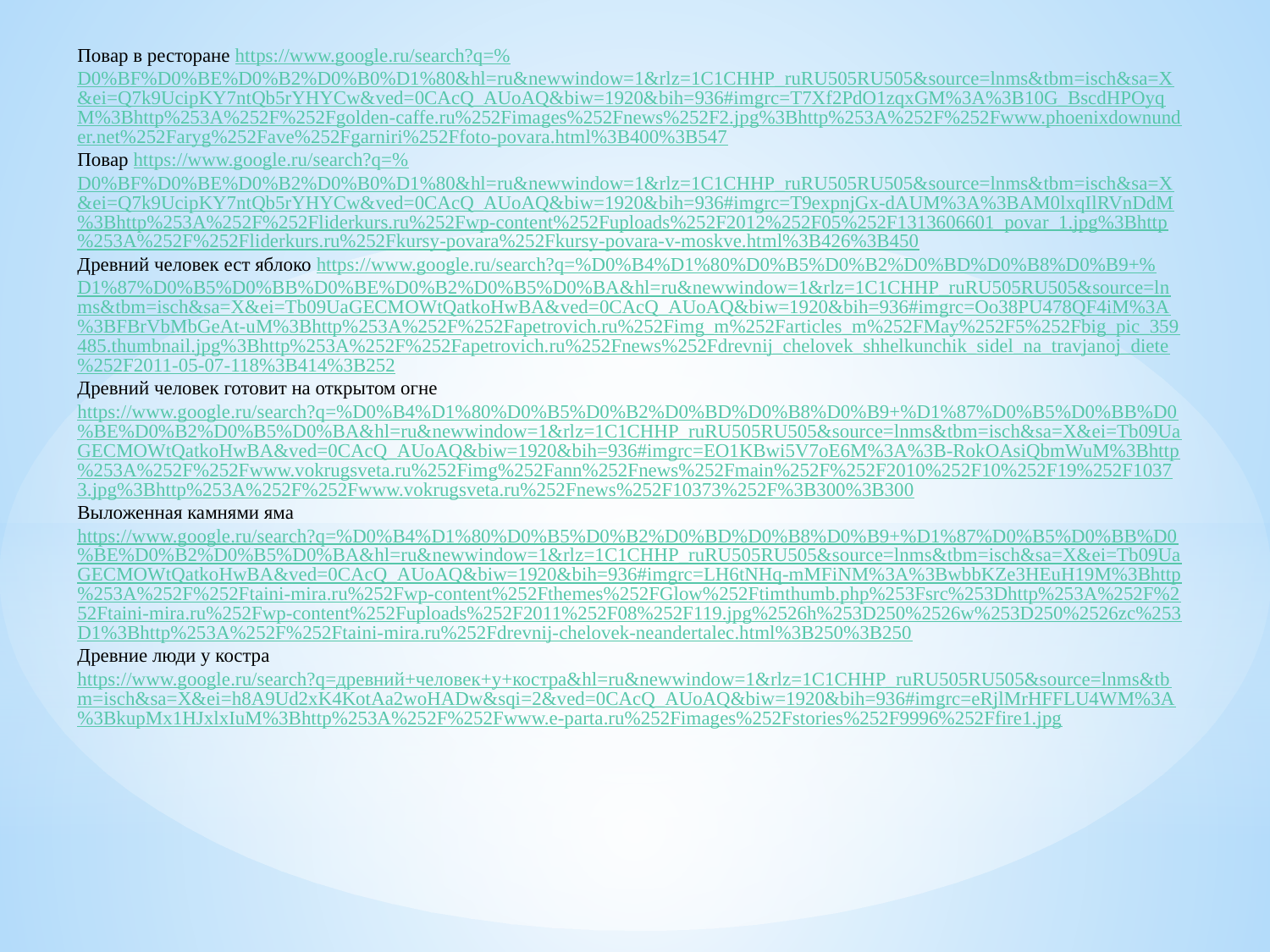

Повар в ресторане https://www.google.ru/search?q=%D0%BF%D0%BE%D0%B2%D0%B0%D1%80&hl=ru&newwindow=1&rlz=1C1CHHP_ruRU505RU505&source=lnms&tbm=isch&sa=X&ei=Q7k9UcipKY7ntQb5rYHYCw&ved=0CAcQ_AUoAQ&biw=1920&bih=936#imgrc=T7Xf2PdO1zqxGM%3A%3B10G_BscdHPOyqM%3Bhttp%253A%252F%252Fgolden-caffe.ru%252Fimages%252Fnews%252F2.jpg%3Bhttp%253A%252F%252Fwww.phoenixdownunder.net%252Faryg%252Fave%252Fgarniri%252Ffoto-povara.html%3B400%3B547
Повар https://www.google.ru/search?q=%D0%BF%D0%BE%D0%B2%D0%B0%D1%80&hl=ru&newwindow=1&rlz=1C1CHHP_ruRU505RU505&source=lnms&tbm=isch&sa=X&ei=Q7k9UcipKY7ntQb5rYHYCw&ved=0CAcQ_AUoAQ&biw=1920&bih=936#imgrc=T9expnjGx-dAUM%3A%3BAM0lxqIlRVnDdM%3Bhttp%253A%252F%252Fliderkurs.ru%252Fwp-content%252Fuploads%252F2012%252F05%252F1313606601_povar_1.jpg%3Bhttp%253A%252F%252Fliderkurs.ru%252Fkursy-povara%252Fkursy-povara-v-moskve.html%3B426%3B450
Древний человек ест яблоко https://www.google.ru/search?q=%D0%B4%D1%80%D0%B5%D0%B2%D0%BD%D0%B8%D0%B9+%D1%87%D0%B5%D0%BB%D0%BE%D0%B2%D0%B5%D0%BA&hl=ru&newwindow=1&rlz=1C1CHHP_ruRU505RU505&source=lnms&tbm=isch&sa=X&ei=Tb09UaGECMOWtQatkoHwBA&ved=0CAcQ_AUoAQ&biw=1920&bih=936#imgrc=Oo38PU478QF4iM%3A%3BFBrVbMbGeAt-uM%3Bhttp%253A%252F%252Fapetrovich.ru%252Fimg_m%252Farticles_m%252FMay%252F5%252Fbig_pic_359485.thumbnail.jpg%3Bhttp%253A%252F%252Fapetrovich.ru%252Fnews%252Fdrevnij_chelovek_shhelkunchik_sidel_na_travjanoj_diete%252F2011-05-07-118%3B414%3B252
Древний человек готовит на открытом огне https://www.google.ru/search?q=%D0%B4%D1%80%D0%B5%D0%B2%D0%BD%D0%B8%D0%B9+%D1%87%D0%B5%D0%BB%D0%BE%D0%B2%D0%B5%D0%BA&hl=ru&newwindow=1&rlz=1C1CHHP_ruRU505RU505&source=lnms&tbm=isch&sa=X&ei=Tb09UaGECMOWtQatkoHwBA&ved=0CAcQ_AUoAQ&biw=1920&bih=936#imgrc=EO1KBwi5V7oE6M%3A%3B-RokOAsiQbmWuM%3Bhttp%253A%252F%252Fwww.vokrugsveta.ru%252Fimg%252Fann%252Fnews%252Fmain%252F%252F2010%252F10%252F19%252F10373.jpg%3Bhttp%253A%252F%252Fwww.vokrugsveta.ru%252Fnews%252F10373%252F%3B300%3B300
Выложенная камнями яма https://www.google.ru/search?q=%D0%B4%D1%80%D0%B5%D0%B2%D0%BD%D0%B8%D0%B9+%D1%87%D0%B5%D0%BB%D0%BE%D0%B2%D0%B5%D0%BA&hl=ru&newwindow=1&rlz=1C1CHHP_ruRU505RU505&source=lnms&tbm=isch&sa=X&ei=Tb09UaGECMOWtQatkoHwBA&ved=0CAcQ_AUoAQ&biw=1920&bih=936#imgrc=LH6tNHq-mMFiNM%3A%3BwbbKZe3HEuH19M%3Bhttp%253A%252F%252Ftaini-mira.ru%252Fwp-content%252Fthemes%252FGlow%252Ftimthumb.php%253Fsrc%253Dhttp%253A%252F%252Ftaini-mira.ru%252Fwp-content%252Fuploads%252F2011%252F08%252F119.jpg%2526h%253D250%2526w%253D250%2526zc%253D1%3Bhttp%253A%252F%252Ftaini-mira.ru%252Fdrevnij-chelovek-neandertalec.html%3B250%3B250
Древние люди у костра https://www.google.ru/search?q=древний+человек+у+костра&hl=ru&newwindow=1&rlz=1C1CHHP_ruRU505RU505&source=lnms&tbm=isch&sa=X&ei=h8A9Ud2xK4KotAa2woHADw&sqi=2&ved=0CAcQ_AUoAQ&biw=1920&bih=936#imgrc=eRjlMrHFFLU4WM%3A%3BkupMx1HJxlxIuM%3Bhttp%253A%252F%252Fwww.e-parta.ru%252Fimages%252Fstories%252F9996%252Ffire1.jpg